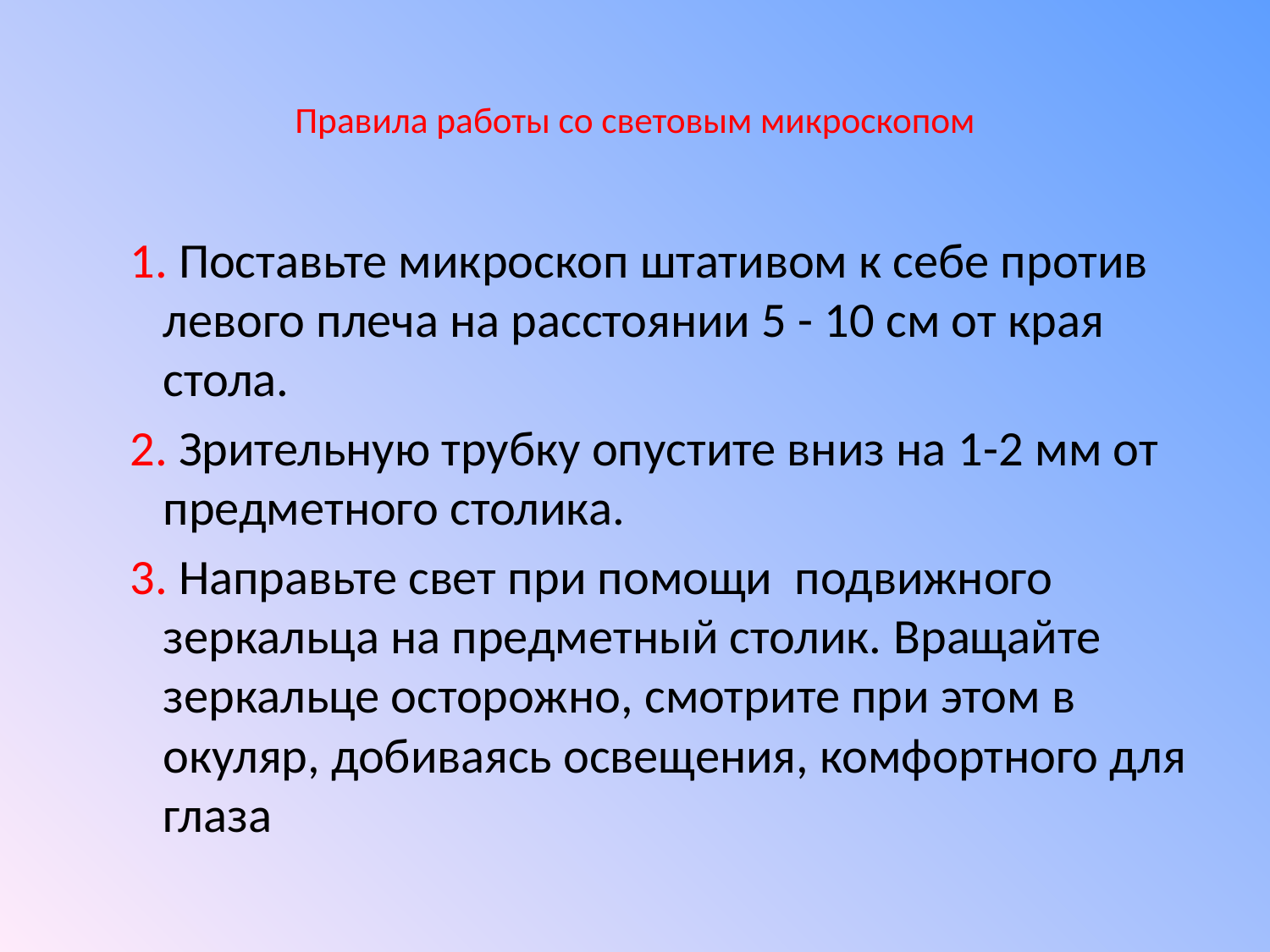

# Правила работы со световым микроскопом
1. Поставьте микроскоп штативом к себе против левого плеча на расстоянии 5 - 10 см от края стола.
2. Зрительную трубку опустите вниз на 1-2 мм от предметного столика.
3. Направьте свет при помощи  подвижного зеркальца на предметный столик. Вращайте зеркальце осторожно, смотрите при этом в окуляр, добиваясь освещения, комфортного для глаза